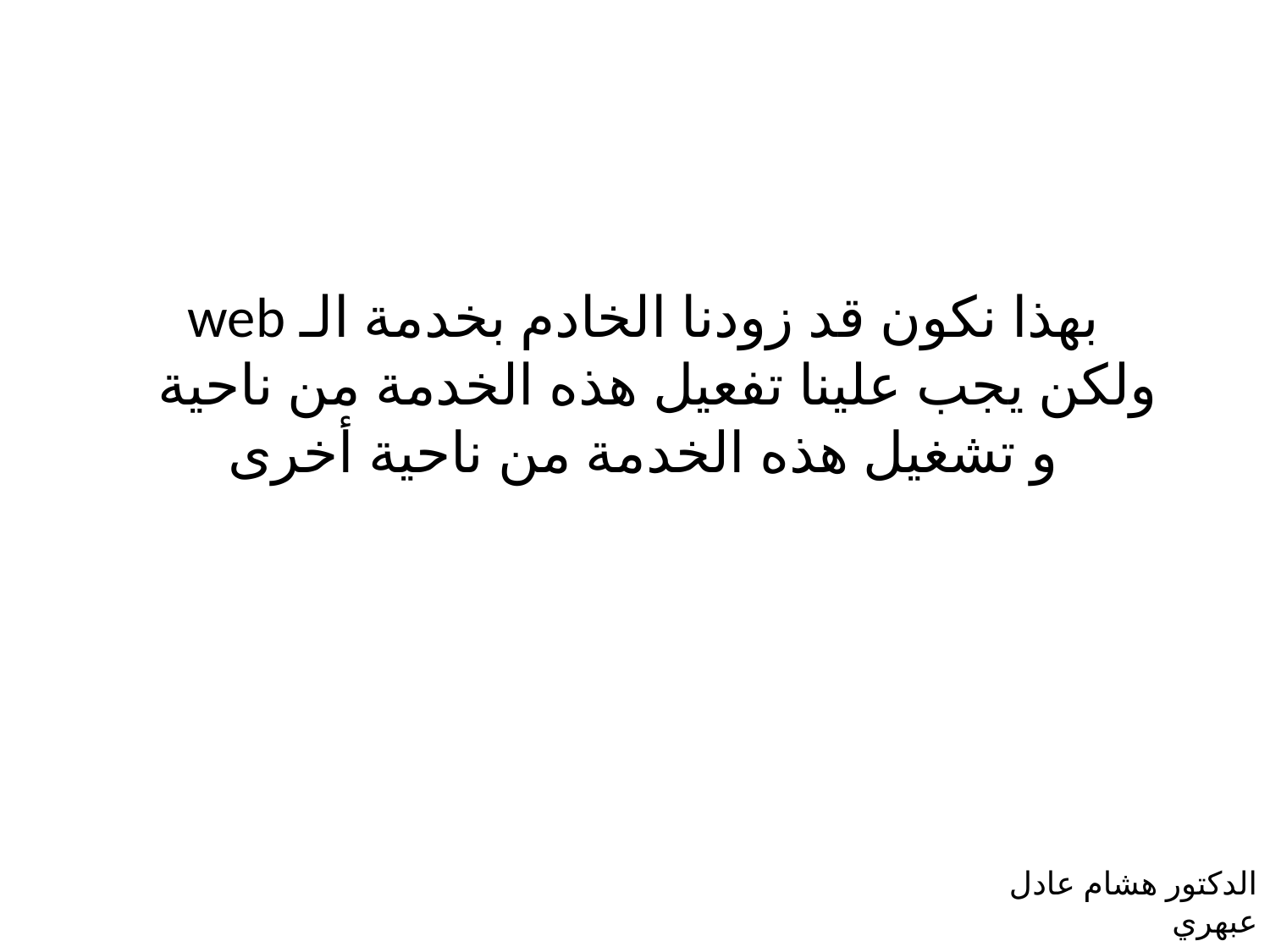

بهذا نكون قد زودنا الخادم بخدمة الـ web
ولكن يجب علينا تفعيل هذه الخدمة من ناحية
و تشغيل هذه الخدمة من ناحية أخرى
الدكتور هشام عادل عبهري